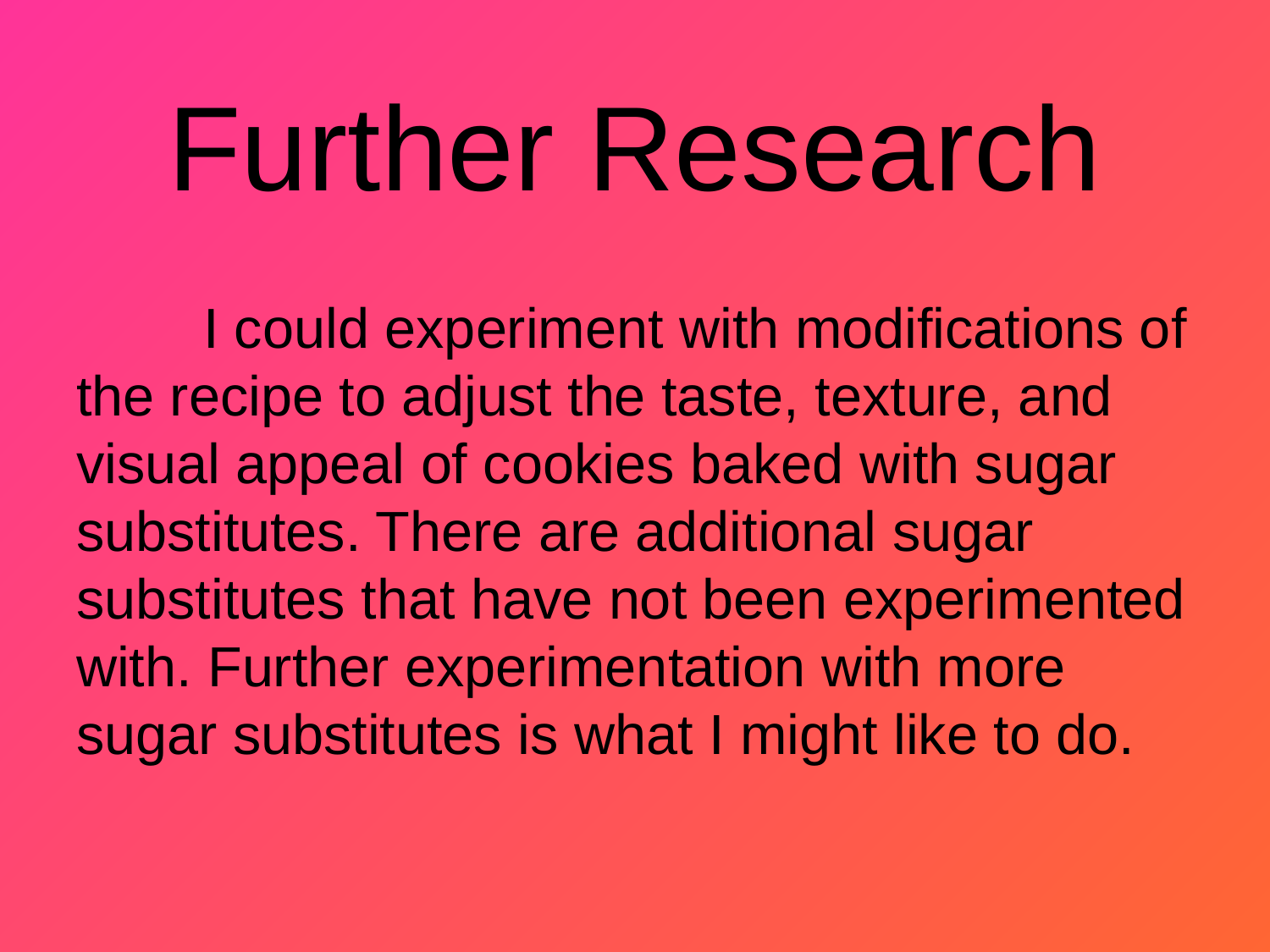

# Further Research
	I could experiment with modifications of the recipe to adjust the taste, texture, and visual appeal of cookies baked with sugar substitutes. There are additional sugar substitutes that have not been experimented with. Further experimentation with more sugar substitutes is what I might like to do.